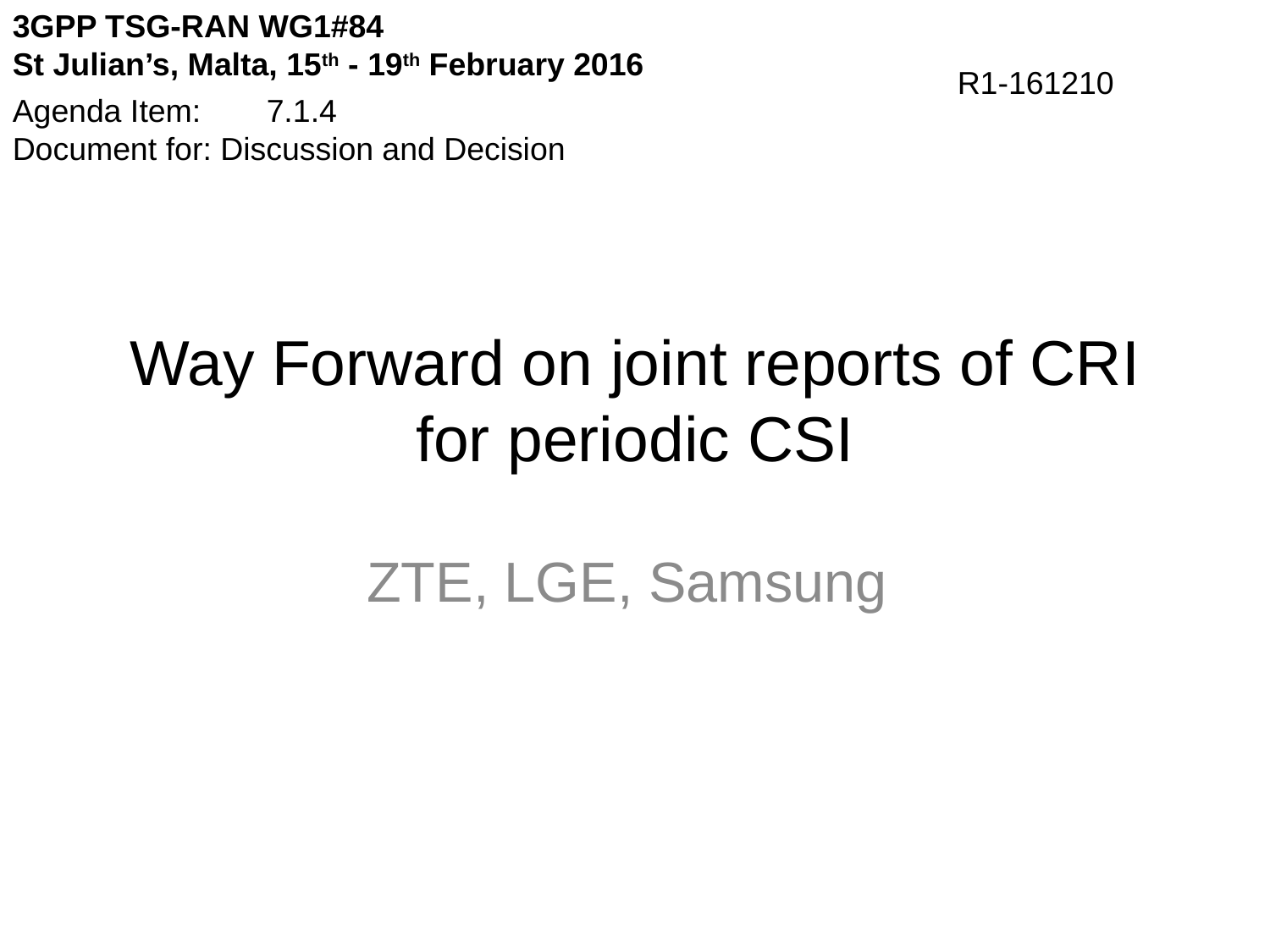

3GPP TSG-RAN WG1#84
St Julian’s, Malta, 15th - 19th February 2016
R1-161210
Agenda Item:	7.1.4
Document for: Discussion and Decision
# Way Forward on joint reports of CRI for periodic CSI
ZTE, LGE, Samsung